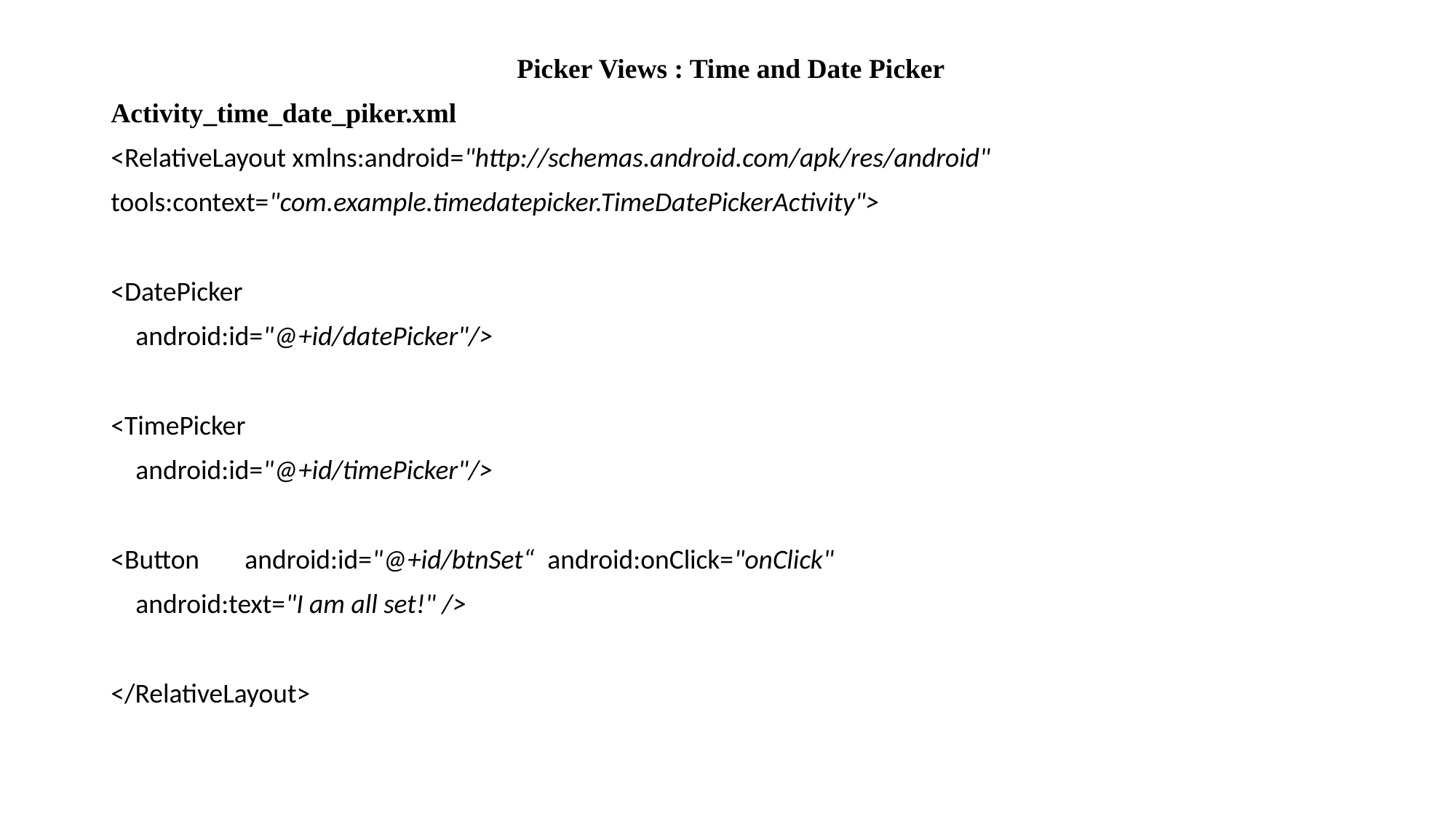

Picker Views : Time and Date Picker
Activity_time_date_piker.xml
<RelativeLayout xmlns:android="http://schemas.android.com/apk/res/android"
tools:context="com.example.timedatepicker.TimeDatePickerActivity">

<DatePicker
    android:id="@+id/datePicker"/>

<TimePicker
    android:id="@+id/timePicker"/>

<Button	    android:id="@+id/btnSet“	android:onClick="onClick"
    android:text="I am all set!" />

</RelativeLayout>